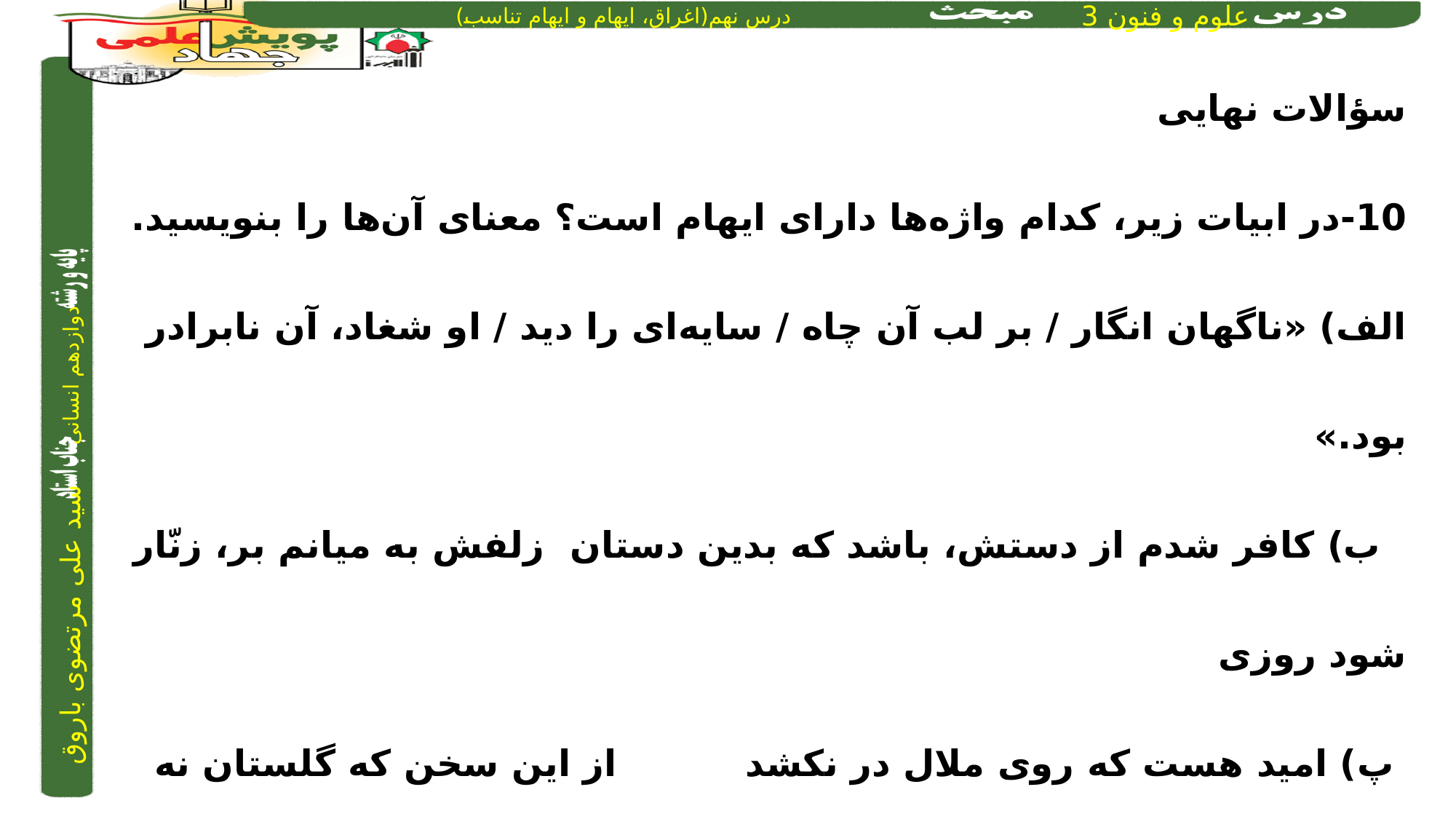

سؤالات نهایی
10-در ابیات زیر، کدام واژه‌ها دارای ایهام است؟ معنای آن‌ها را بنویسید.
الف) «ناگهان انگار / بر لب آن چاه / سایه‌ای را دید / او شغاد، آن نابرادر بود.»
  ب) کافر شدم از دستش، باشد که بدین دستان	  زلفش به میانم بر، زنّار شود روزی
 پ) امید هست که روی ملال در نکشد		  از این سخن که گلستان نه جای دلتنگی است
 ت) ما در پیاله عکس رخ یار دیده‌ایم	 	 ای بی‌خبر ز لذت شُربِ مُدام ما
 ث) جز قلب تیره هیچ نشد حاصل و هنوز	 	 باطل در این خیال که اکسیر می‌کنند